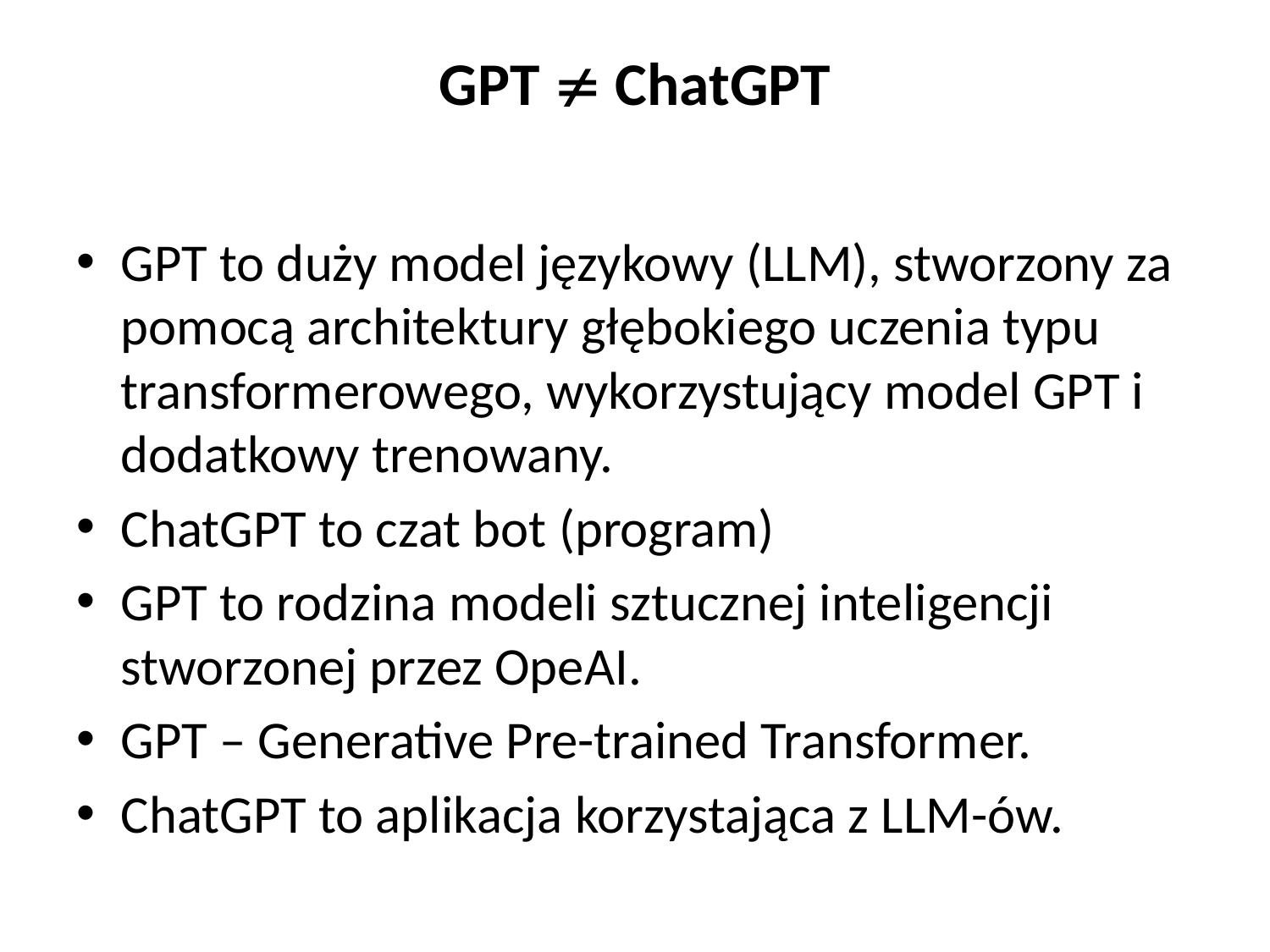

# GPT ≠ ChatGPT
GPT to duży model językowy (LLM), stworzony za pomocą architektury głębokiego uczenia typu transformerowego, wykorzystujący model GPT i dodatkowy trenowany.
ChatGPT to czat bot (program)
GPT to rodzina modeli sztucznej inteligencji stworzonej przez OpeAI.
GPT – Generative Pre-trained Transformer.
ChatGPT to aplikacja korzystająca z LLM-ów.